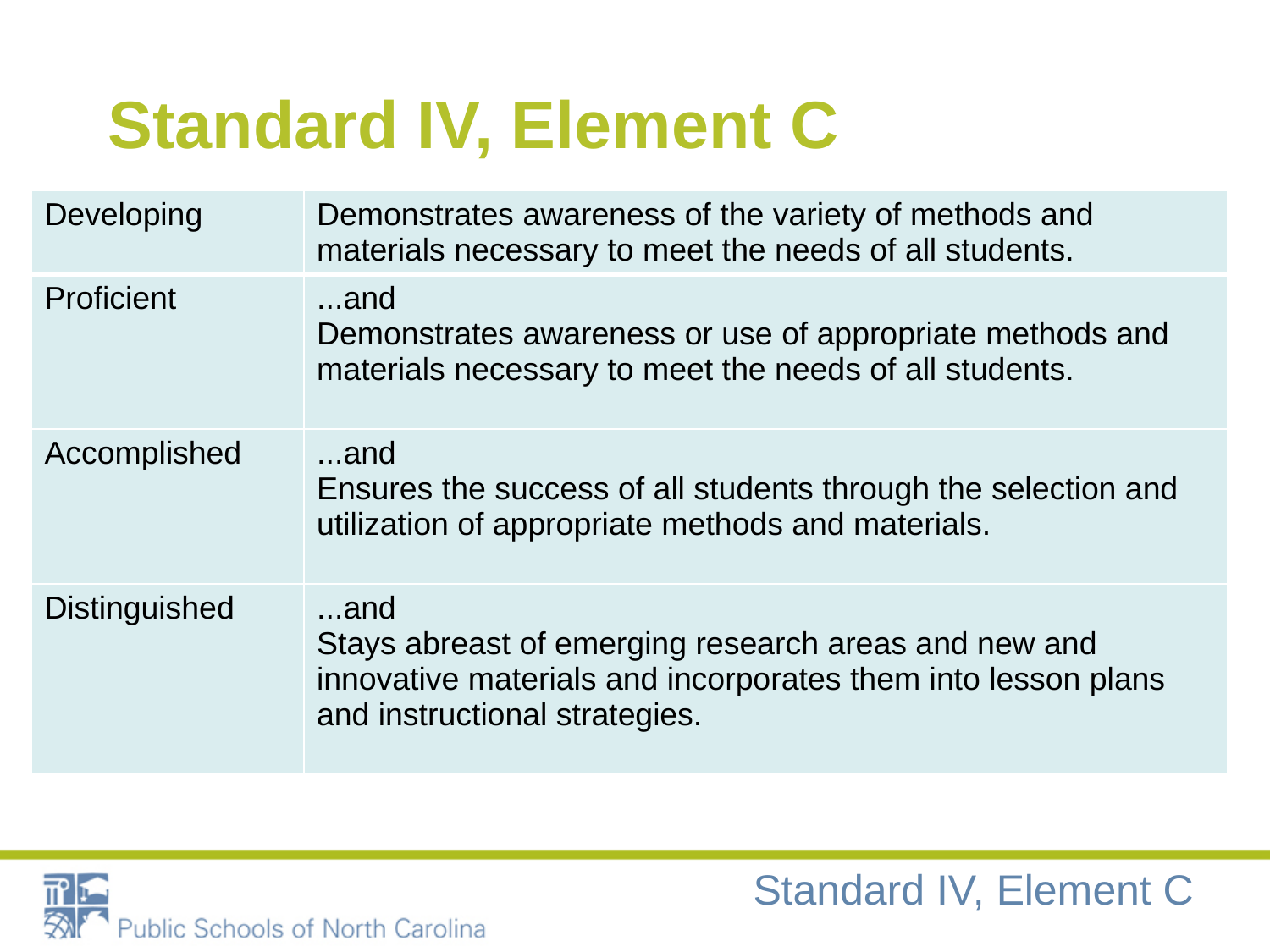

# Standard IV, Element C
| Developing | Demonstrates awareness of the variety of methods and materials necessary to meet the needs of all students. |
| --- | --- |
| Proficient | ...and Demonstrates awareness or use of appropriate methods and materials necessary to meet the needs of all students. |
| Accomplished | ...and Ensures the success of all students through the selection and utilization of appropriate methods and materials. |
| Distinguished | ...and Stays abreast of emerging research areas and new and innovative materials and incorporates them into lesson plans and instructional strategies. |
Standard IV, Element C